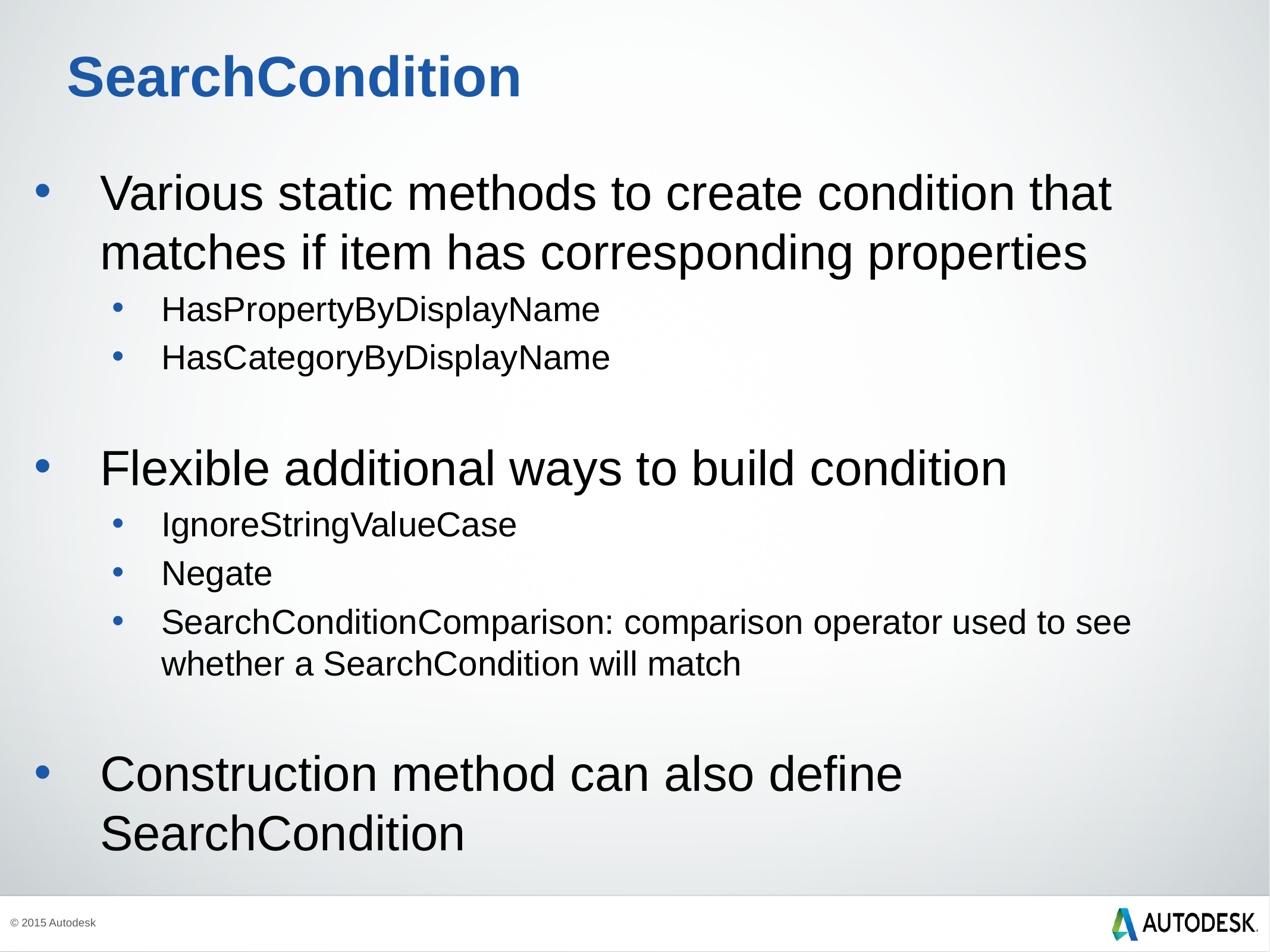

# SearchCondition
Various static methods to create condition that matches if item has corresponding properties
HasPropertyByDisplayName
HasCategoryByDisplayName

Flexible additional ways to build condition
IgnoreStringValueCase
Negate
SearchConditionComparison: comparison operator used to see whether a SearchCondition will match

Construction method can also define SearchCondition